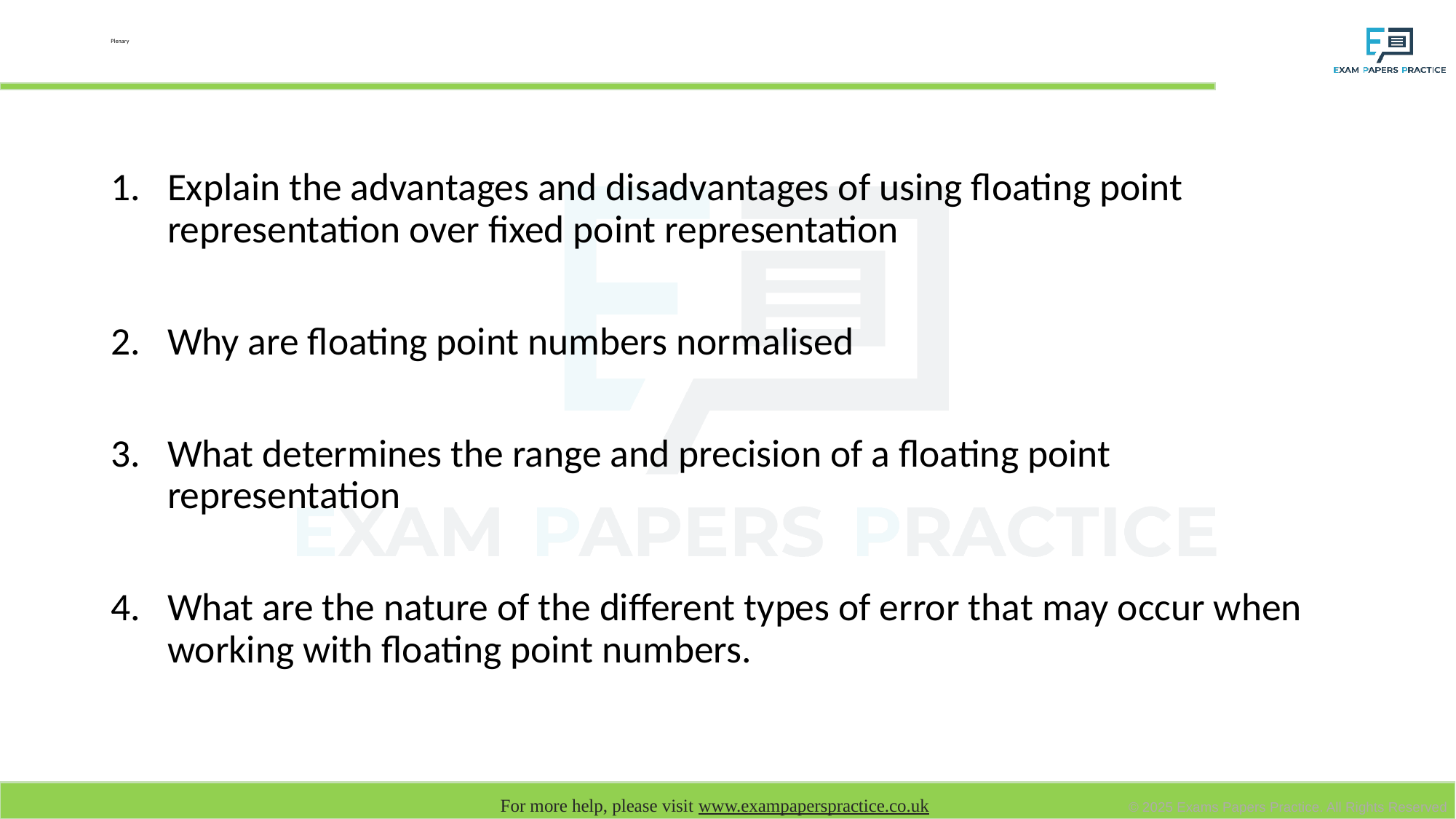

# Plenary
Explain the advantages and disadvantages of using floating point representation over fixed point representation

Why are floating point numbers normalised

What determines the range and precision of a floating point representation

What are the nature of the different types of error that may occur when working with floating point numbers.